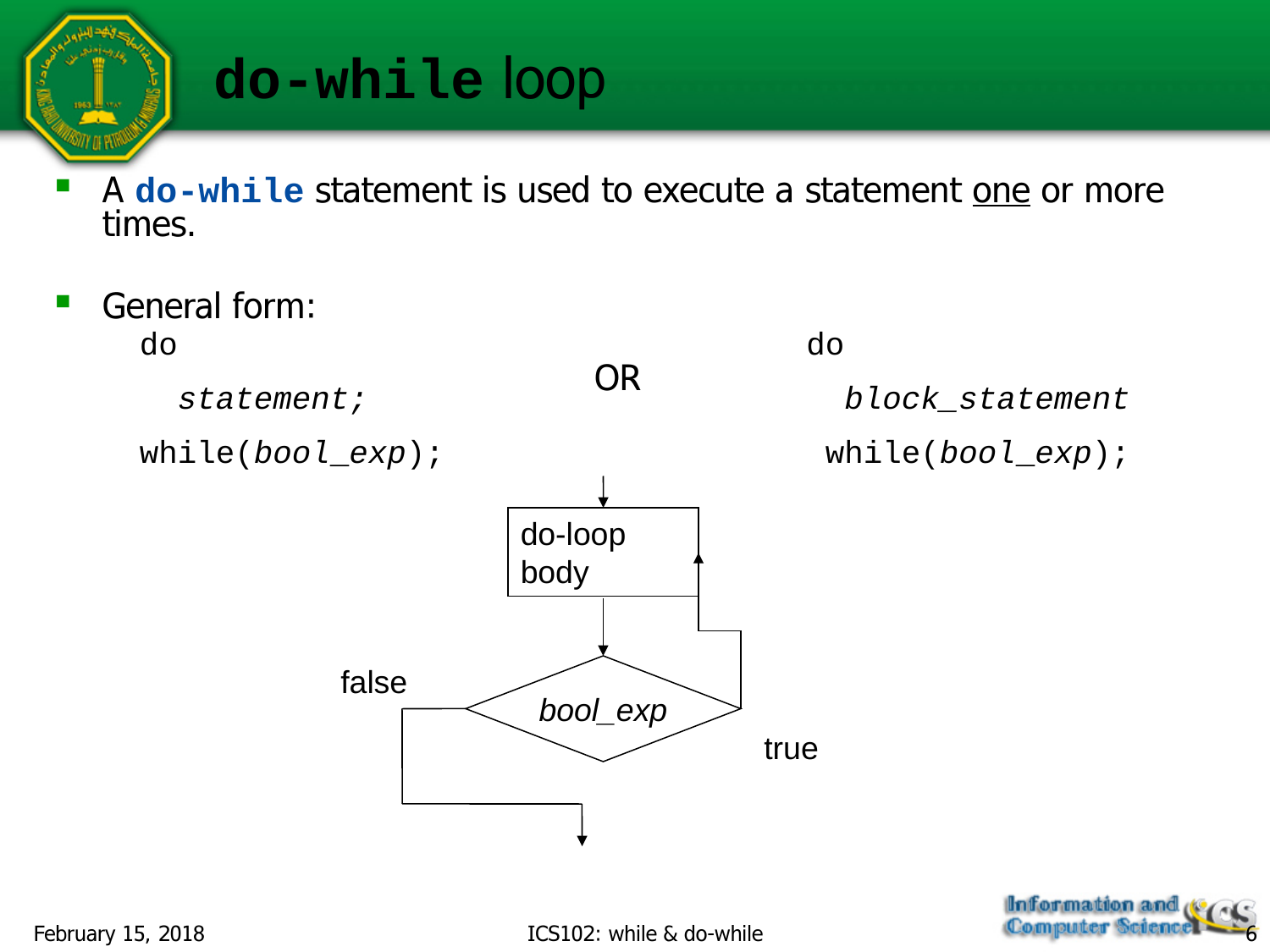

do-while loop
A do-while statement is used to execute a statement one or more times.

General form:

do
  statement;
while(bool_exp);
do
  block_statement
 while(bool_exp);
OR

do-loop body
false
bool_exp

true

February 15, 2018
ICS102: while & do-while
6